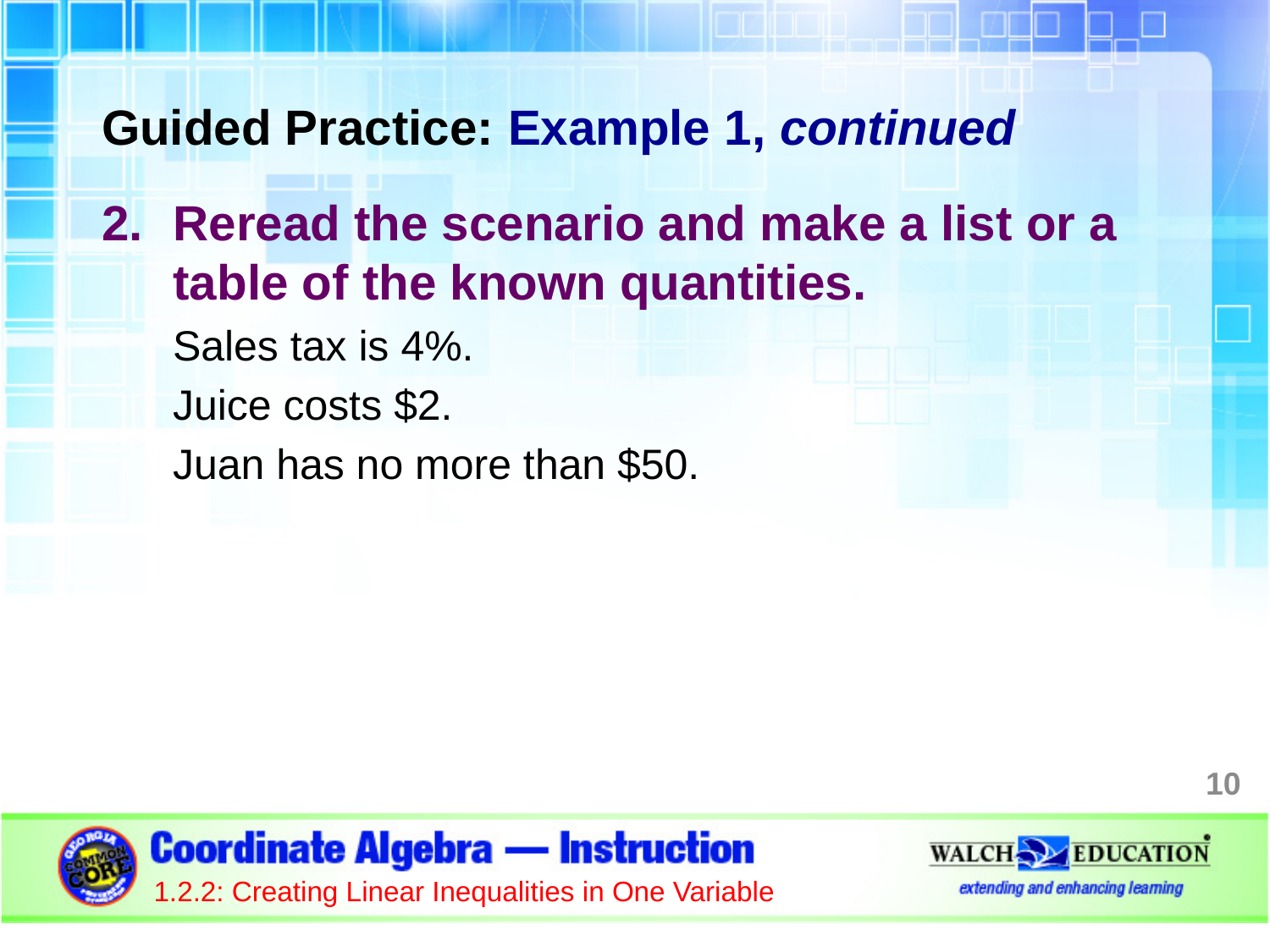

Guided Practice: Example 1, continued

Reread the scenario and make a list or a table of the known quantities.
Sales tax is 4%.
Juice costs $2.
Juan has no more than $50.
10
1.2.2: Creating Linear Inequalities in One Variable